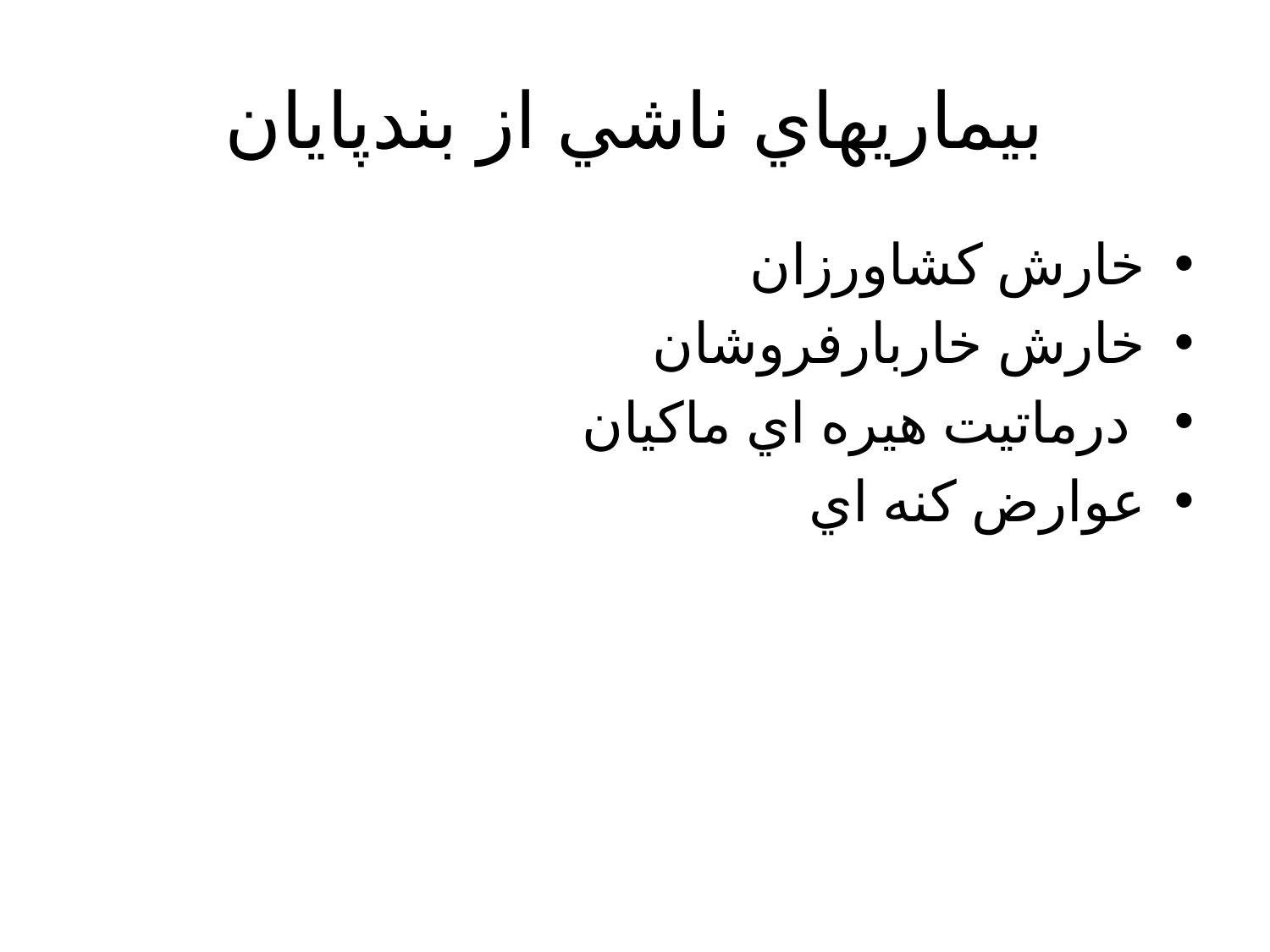

# بيماريهاي ناشي از بندپايان
خارش كشاورزان
خارش خاربارفروشان
 درماتيت هيره اي ماكيان
عوارض كنه اي